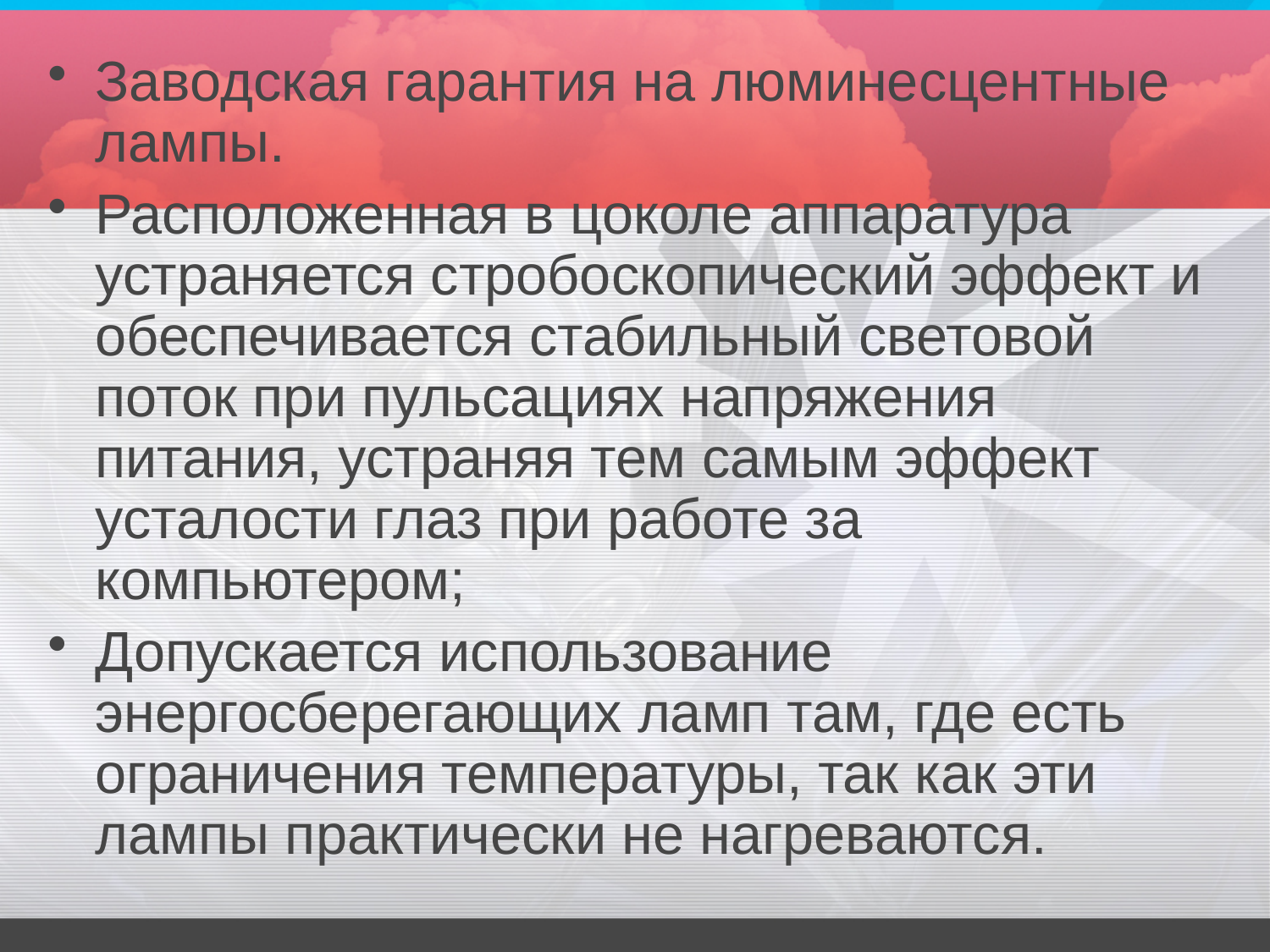

Заводская гарантия на люминесцентные лампы.
Расположенная в цоколе аппаратура устраняется стробоскопический эффект и обеспечивается стабильный световой поток при пульсациях напряжения питания, устраняя тем самым эффект усталости глаз при работе за компьютером;
Допускается использование энергосберегающих ламп там, где есть ограничения температуры, так как эти лампы практически не нагреваются.